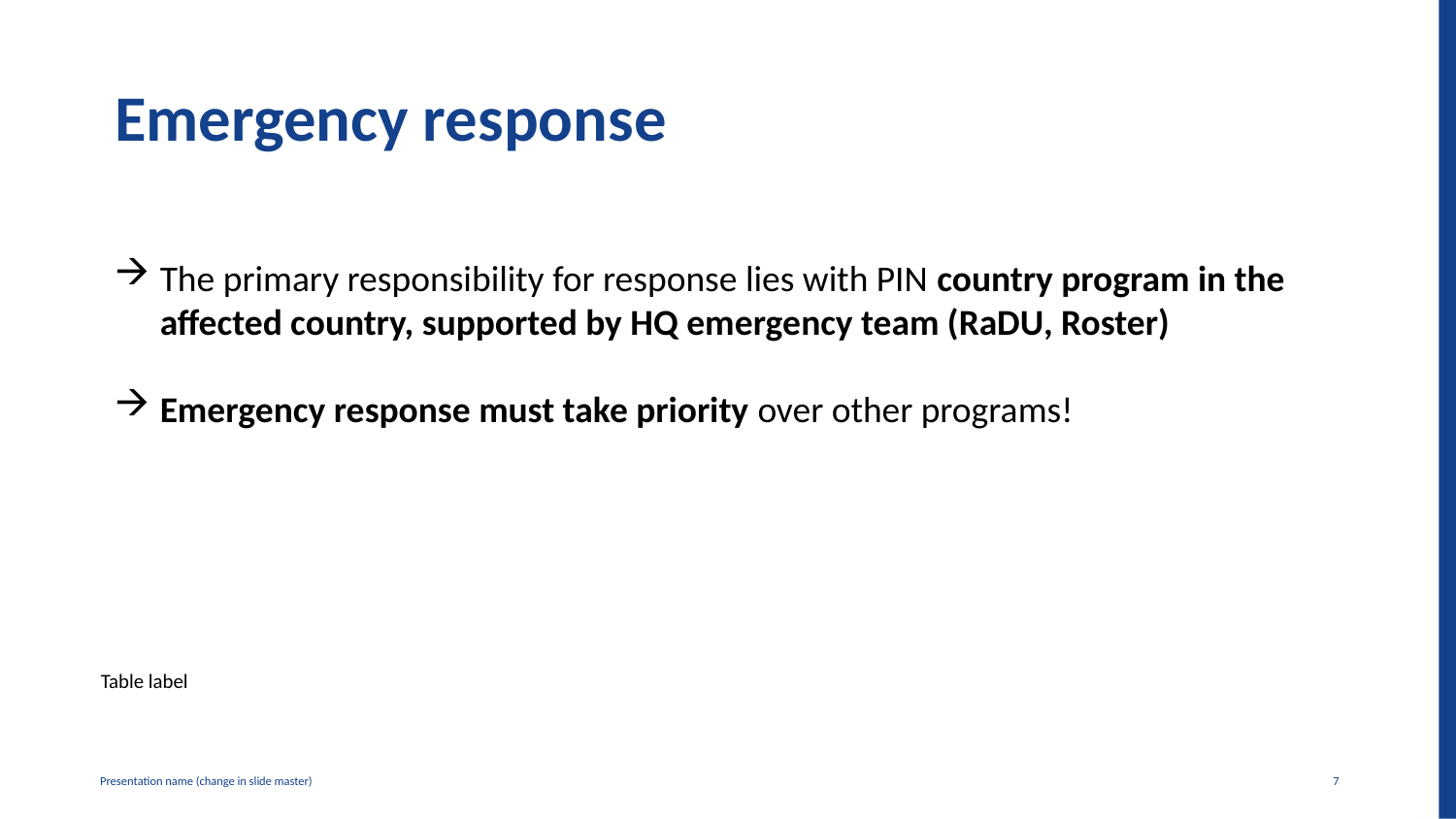

# Emergency response
The primary responsibility for response lies with PIN country program in the affected country, supported by HQ emergency team (RaDU, Roster)

Emergency response must take priority over other programs!
Table label